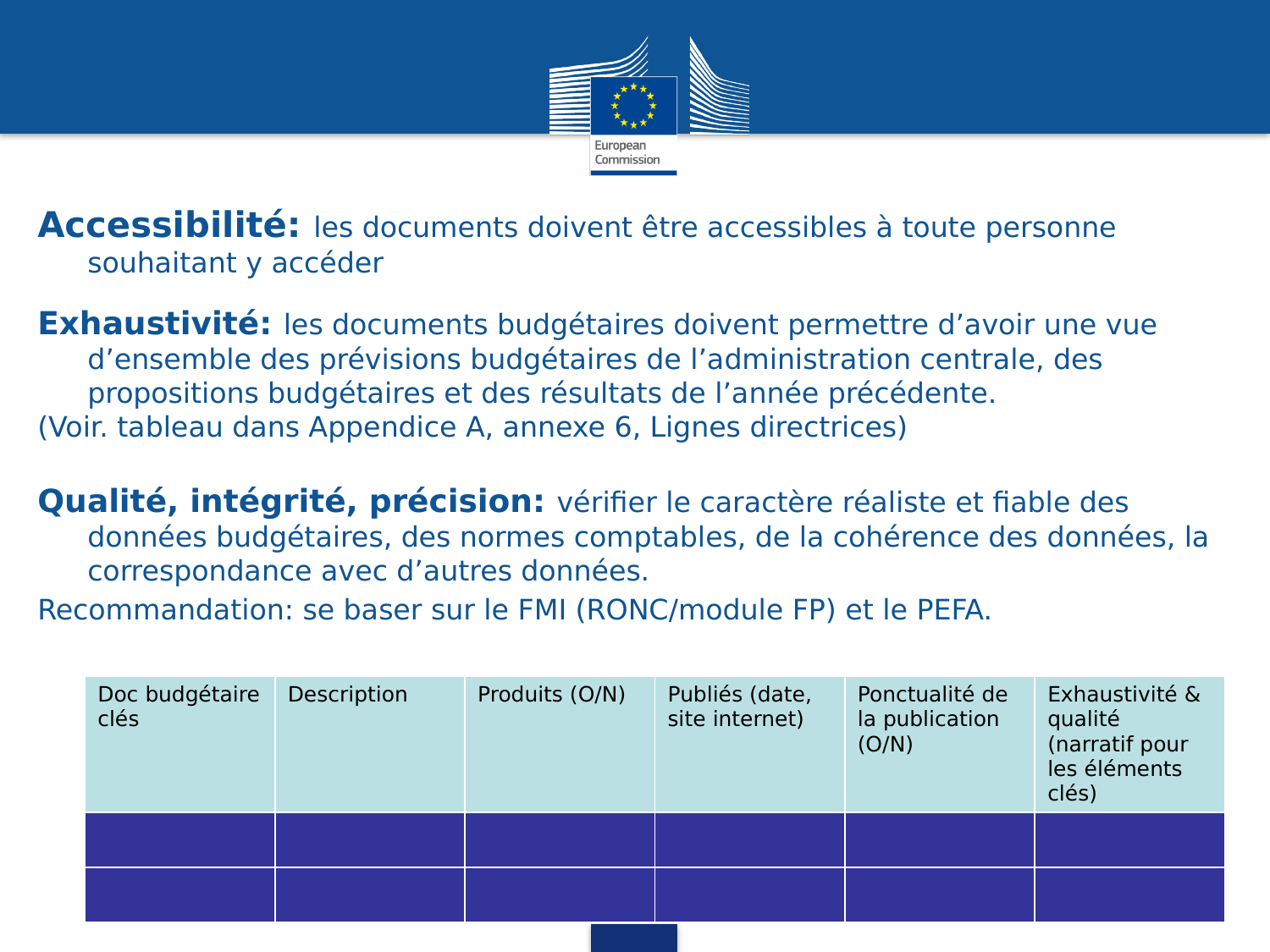

Accessibilité: les documents doivent être accessibles à toute personne souhaitant y accéder

Exhaustivité: les documents budgétaires doivent permettre d’avoir une vue d’ensemble des prévisions budgétaires de l’administration centrale, des propositions budgétaires et des résultats de l’année précédente.
(Voir. tableau dans Appendice A, annexe 6, Lignes directrices)

Qualité, intégrité, précision: vérifier le caractère réaliste et fiable des données budgétaires, des normes comptables, de la cohérence des données, la correspondance avec d’autres données.
Recommandation: se baser sur le FMI (RONC/module FP) et le PEFA.

Recommendation on comprehensiveness and quality complex issues (narrative) should rely on existing diagnostics (IMF ROSC,PEFA...).

| Doc budgétaire clés | Description | Produits (O/N) | Publiés (date, site internet) | Ponctualité de la publication (O/N) | Exhaustivité & qualité (narratif pour les éléments clés) |
| --- | --- | --- | --- | --- | --- |
|  |  |  |  |  |  |
|  |  |  |  |  |  |